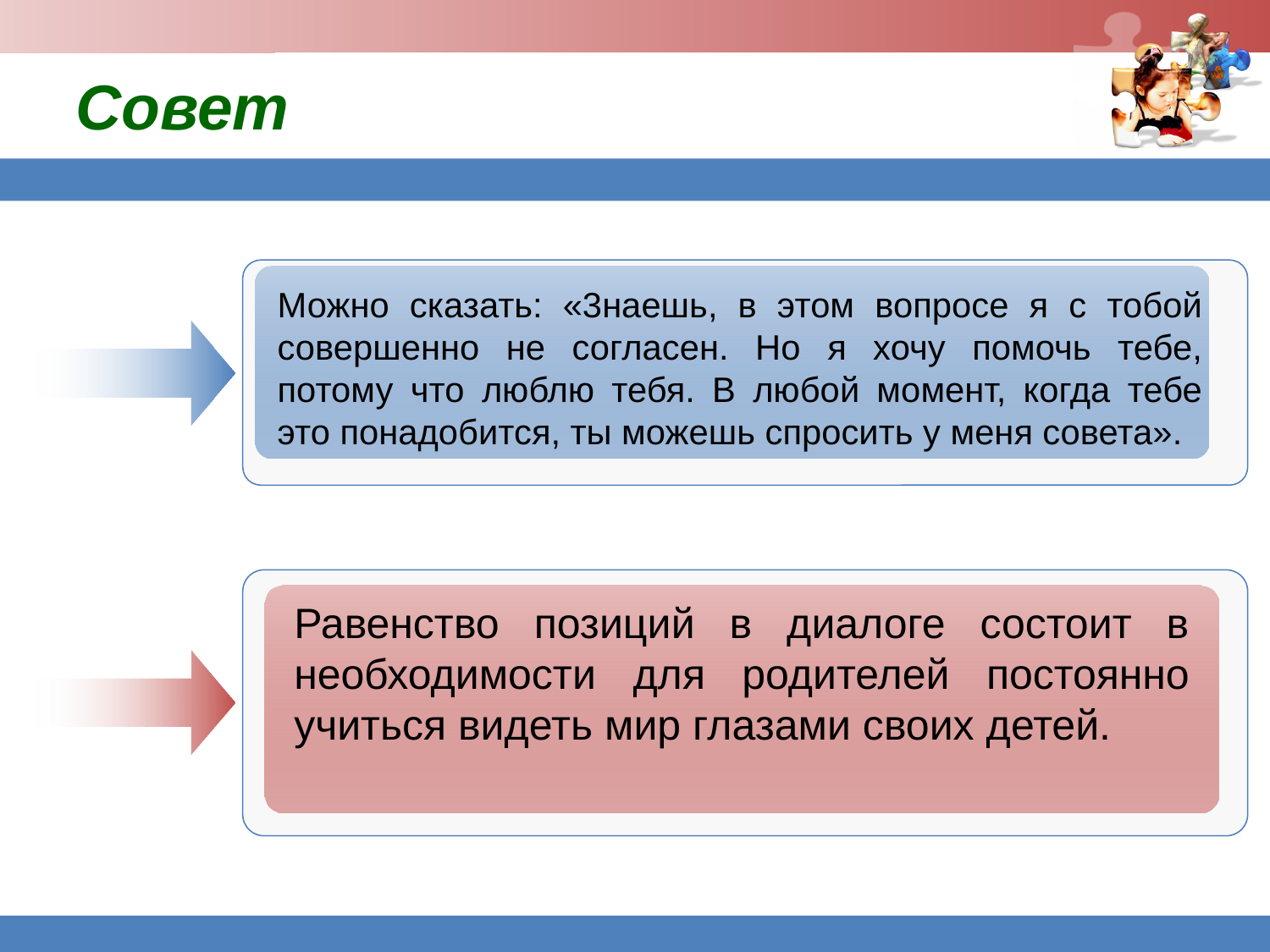

Совет

Можно сказать: «3наешь, в этом вопросе я с тобой совершенно не согласен. Но я хочу помочь тебе, потому что люблю тебя. В любой момент, когда тебе это понадобится, ты можешь спросить у меня совета».

Равенство позиций в диалоге состоит в необходимости для родителей постоянно учиться видеть мир глазами своих детей.